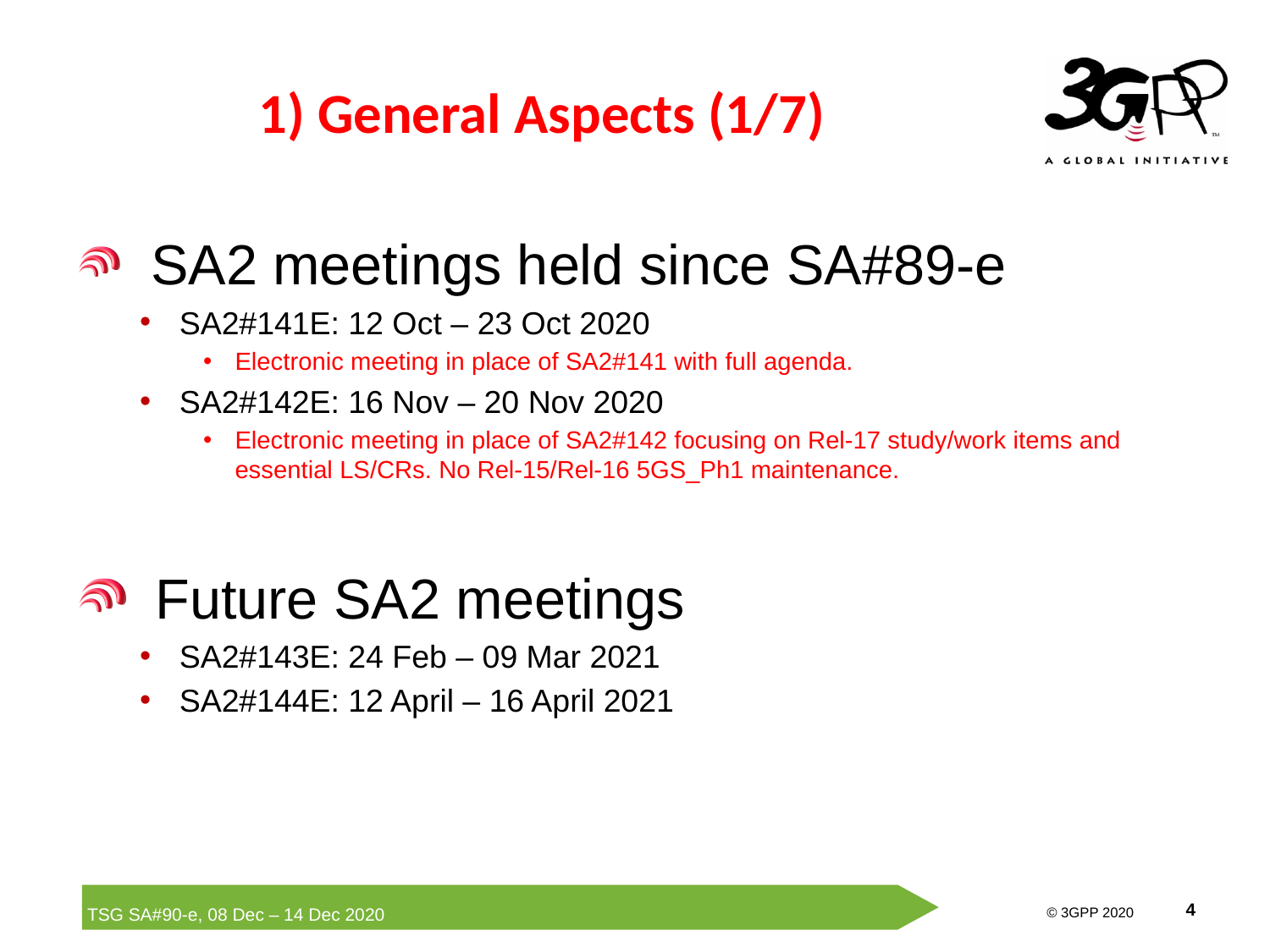

# 1) General Aspects (1/7)
 SA2 meetings held since SA#89-e
SA2#141E: 12 Oct – 23 Oct 2020
Electronic meeting in place of SA2#141 with full agenda.
SA2#142E: 16 Nov – 20 Nov 2020
Electronic meeting in place of SA2#142 focusing on Rel-17 study/work items and essential LS/CRs. No Rel-15/Rel-16 5GS_Ph1 maintenance.

 Future SA2 meetings
SA2#143E: 24 Feb – 09 Mar 2021
SA2#144E: 12 April – 16 April 2021